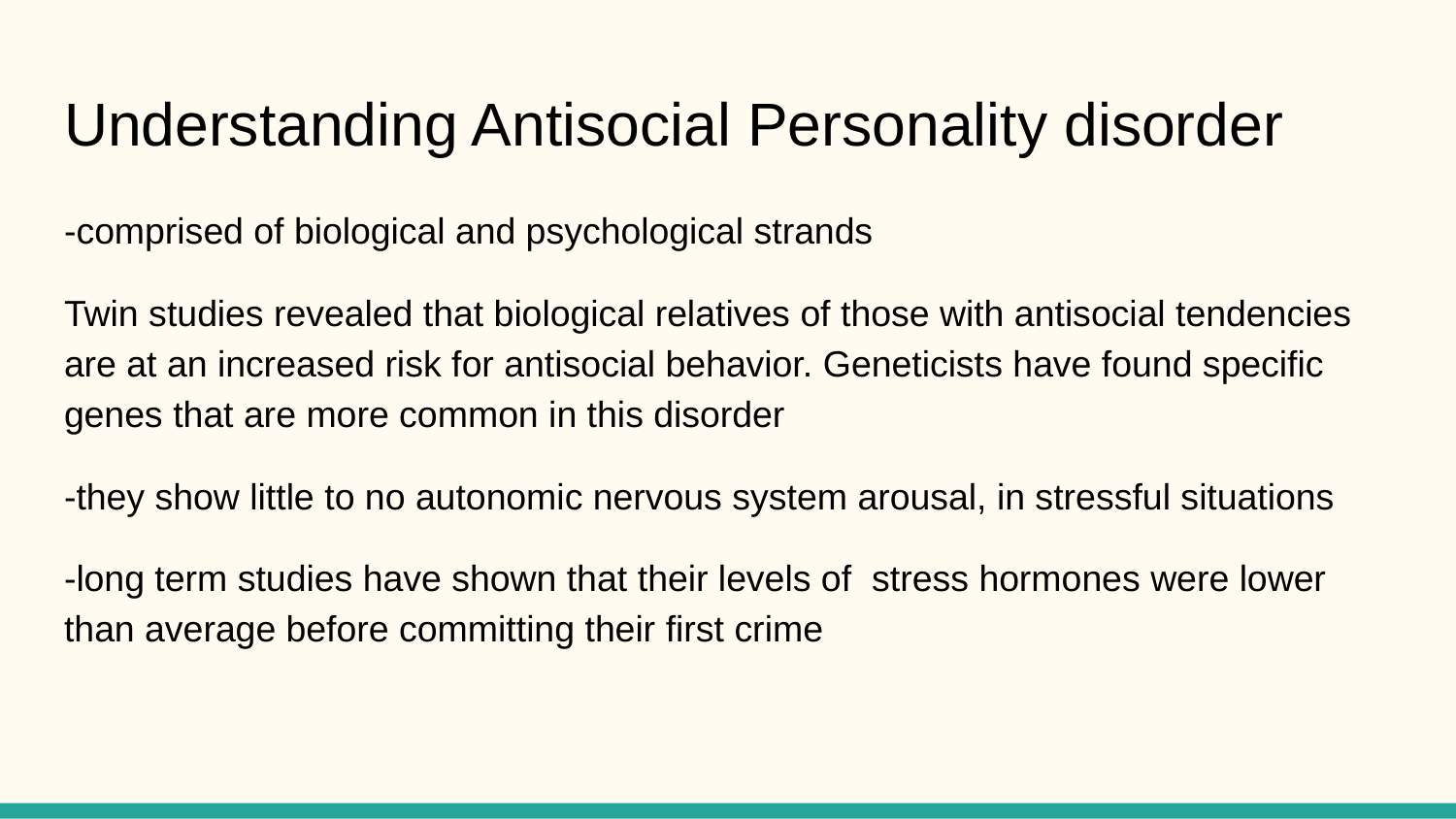

# Understanding Antisocial Personality disorder
-comprised of biological and psychological strands
Twin studies revealed that biological relatives of those with antisocial tendencies are at an increased risk for antisocial behavior. Geneticists have found specific genes that are more common in this disorder
-they show little to no autonomic nervous system arousal, in stressful situations
-long term studies have shown that their levels of  stress hormones were lower than average before committing their first crime